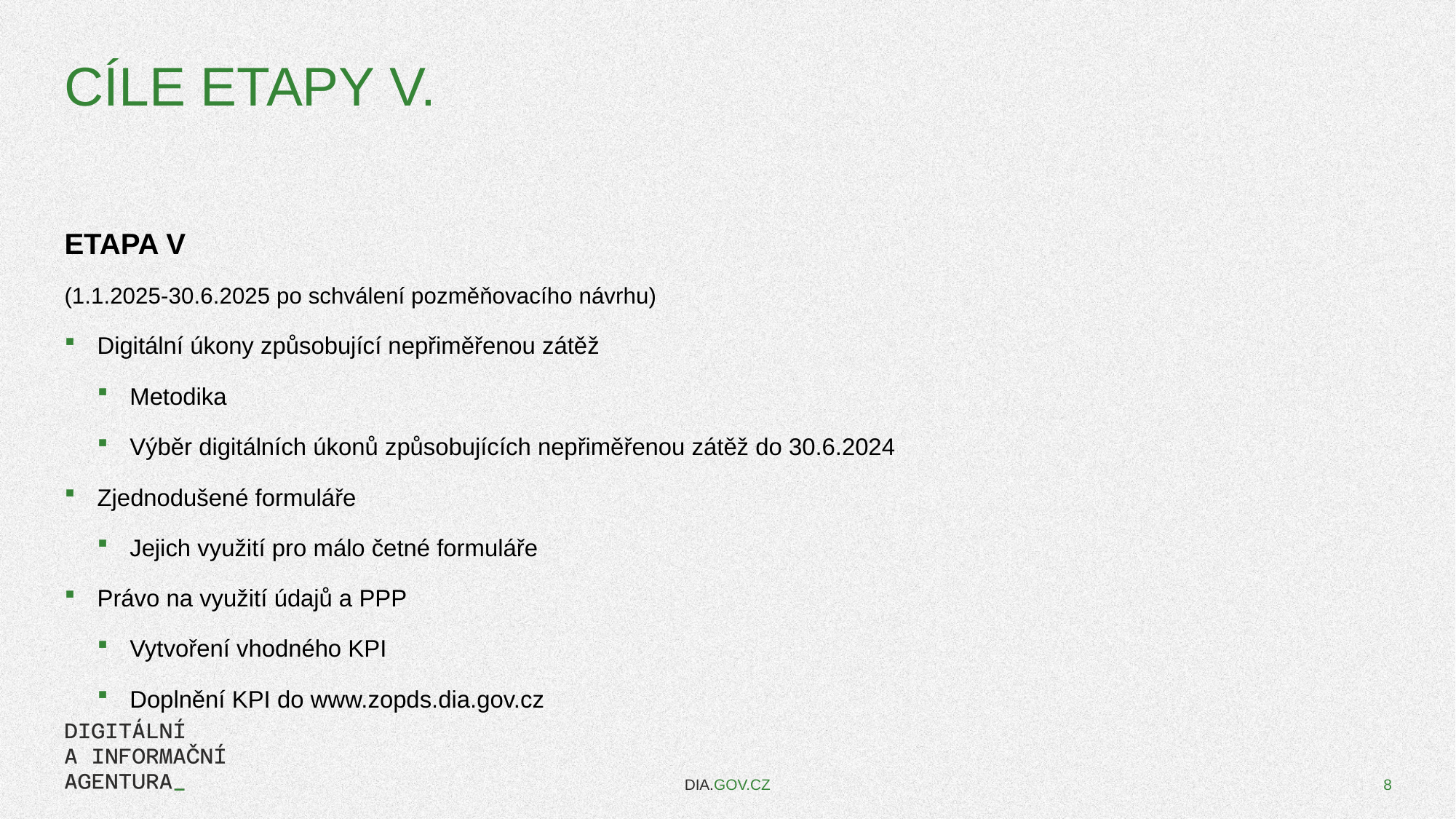

# Cíle etapy V.
ETAPA V
(1.1.2025-30.6.2025 po schválení pozměňovacího návrhu)
Digitální úkony způsobující nepřiměřenou zátěž
Metodika
Výběr digitálních úkonů způsobujících nepřiměřenou zátěž do 30.6.2024
Zjednodušené formuláře
Jejich využití pro málo četné formuláře
Právo na využití údajů a PPP
Vytvoření vhodného KPI
Doplnění KPI do www.zopds.dia.gov.cz
DIA.GOV.CZ
8